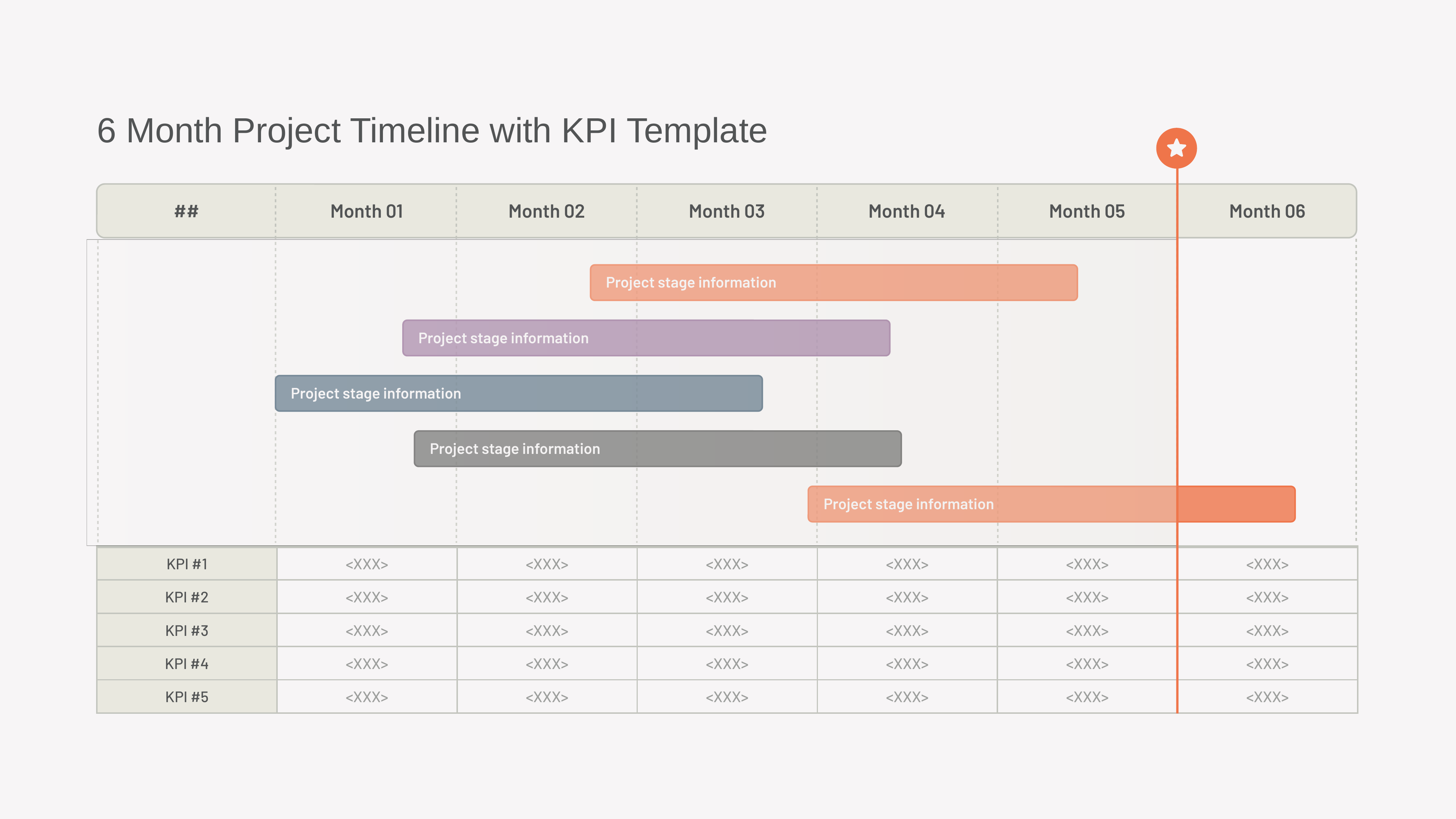

6 Month Project Timeline with KPI Template

##
Month 01
Month 02
Month 03
Month 04
Month 05
Month 06

Project stage information

Project stage information

Project stage information

Project stage information

Project stage information
| KPI #1 | <XXX> | <XXX> | <XXX> | <XXX> | <XXX> | <XXX> |
| --- | --- | --- | --- | --- | --- | --- |
| KPI #2 | <XXX> | <XXX> | <XXX> | <XXX> | <XXX> | <XXX> |
| KPI #3 | <XXX> | <XXX> | <XXX> | <XXX> | <XXX> | <XXX> |
| KPI #4 | <XXX> | <XXX> | <XXX> | <XXX> | <XXX> | <XXX> |
| KPI #5 | <XXX> | <XXX> | <XXX> | <XXX> | <XXX> | <XXX> |